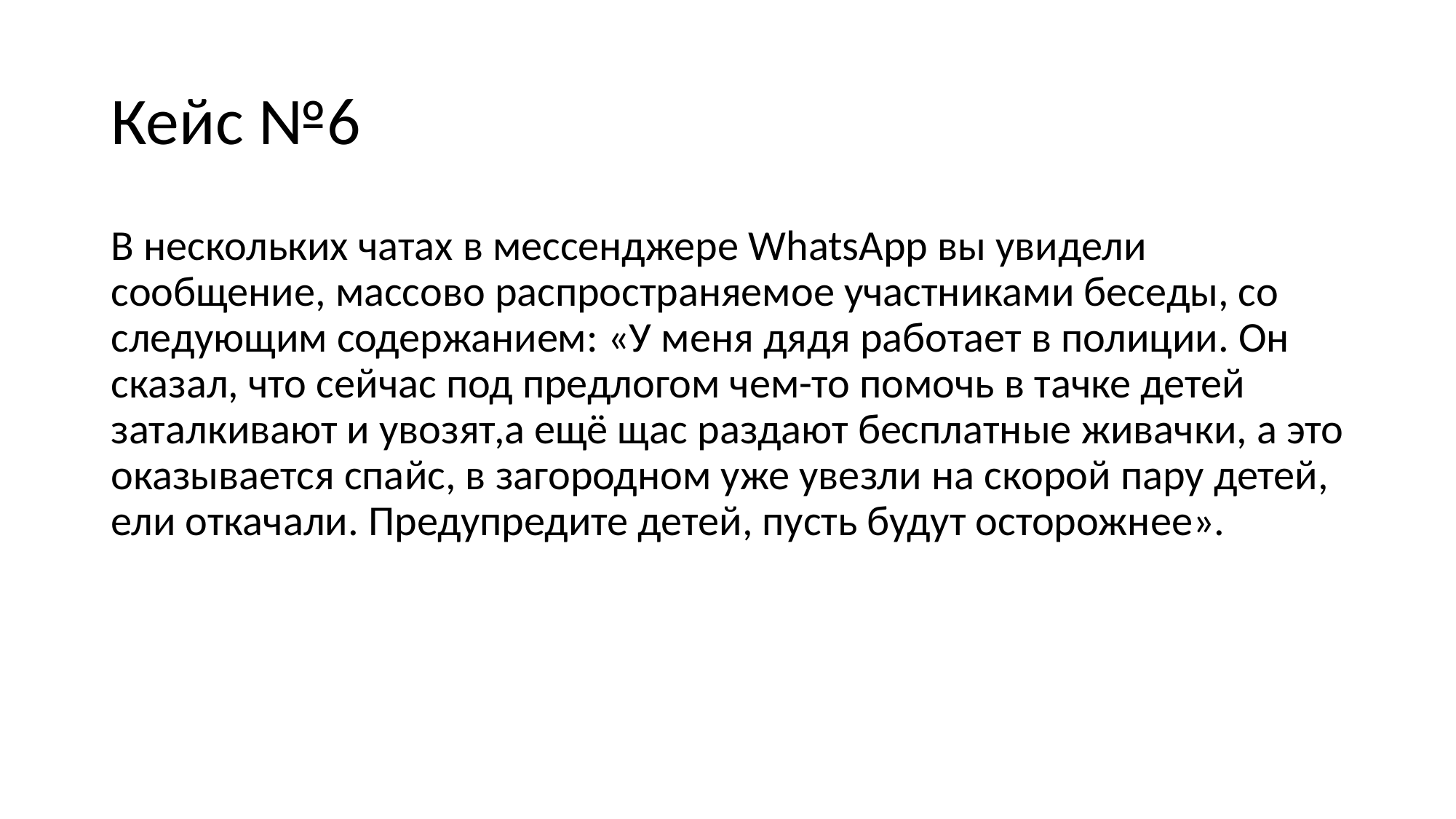

# Кейс №6
В нескольких чатах в мессенджере WhatsApp вы увидели сообщение, массово распространяемое участниками беседы, со следующим содержанием: «У меня дядя работает в полиции. Он сказал, что сейчас под предлогом чем-то помочь в тачке детей заталкивают и увозят,а ещё щас раздают бесплатные живачки, а это оказывается спайс, в загородном уже увезли на скорой пару детей, ели откачали. Предупредите детей, пусть будут осторожнее».